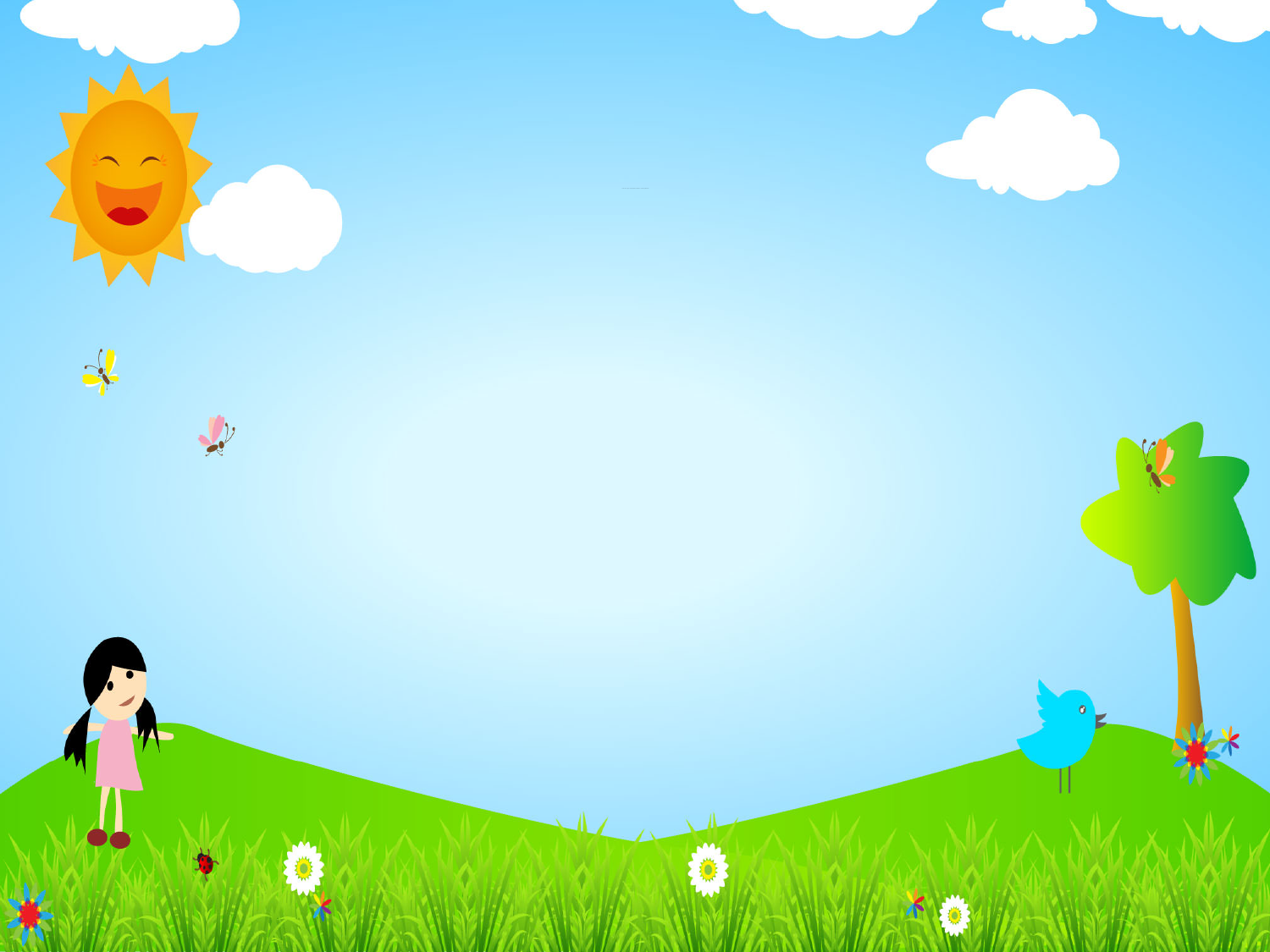

# Giáo dục trẻ: Phải biết gữ gìn vệ sinh răng miệng đúng cách, ăn những thực phẩm tốt cho sức khỏe không ăn nhiều bánh kẹo